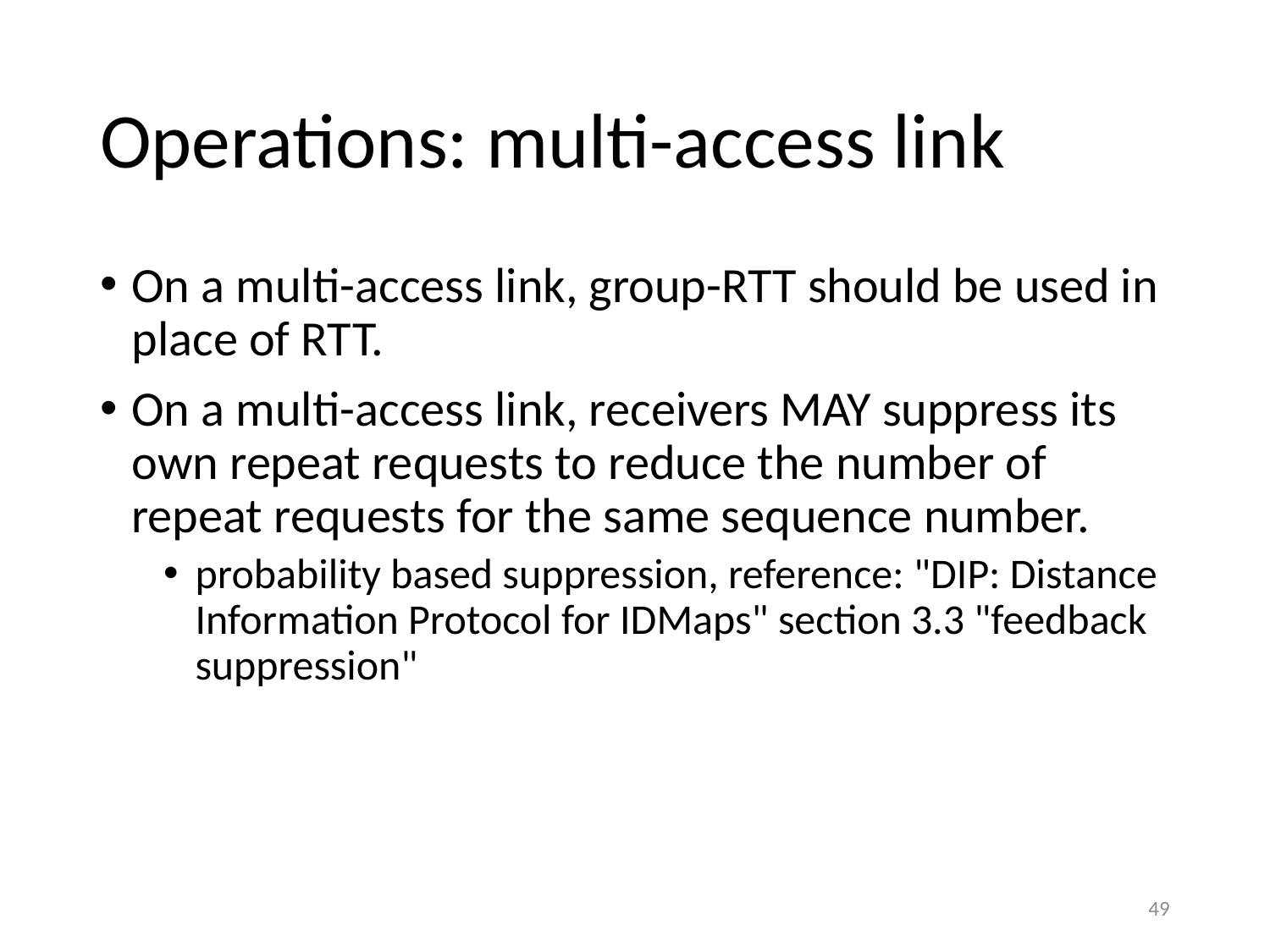

# Operations: multi-access link
On a multi-access link, group-RTT should be used in place of RTT.
On a multi-access link, receivers MAY suppress its own repeat requests to reduce the number of repeat requests for the same sequence number.
probability based suppression, reference: "DIP: Distance Information Protocol for IDMaps" section 3.3 "feedback suppression"
49